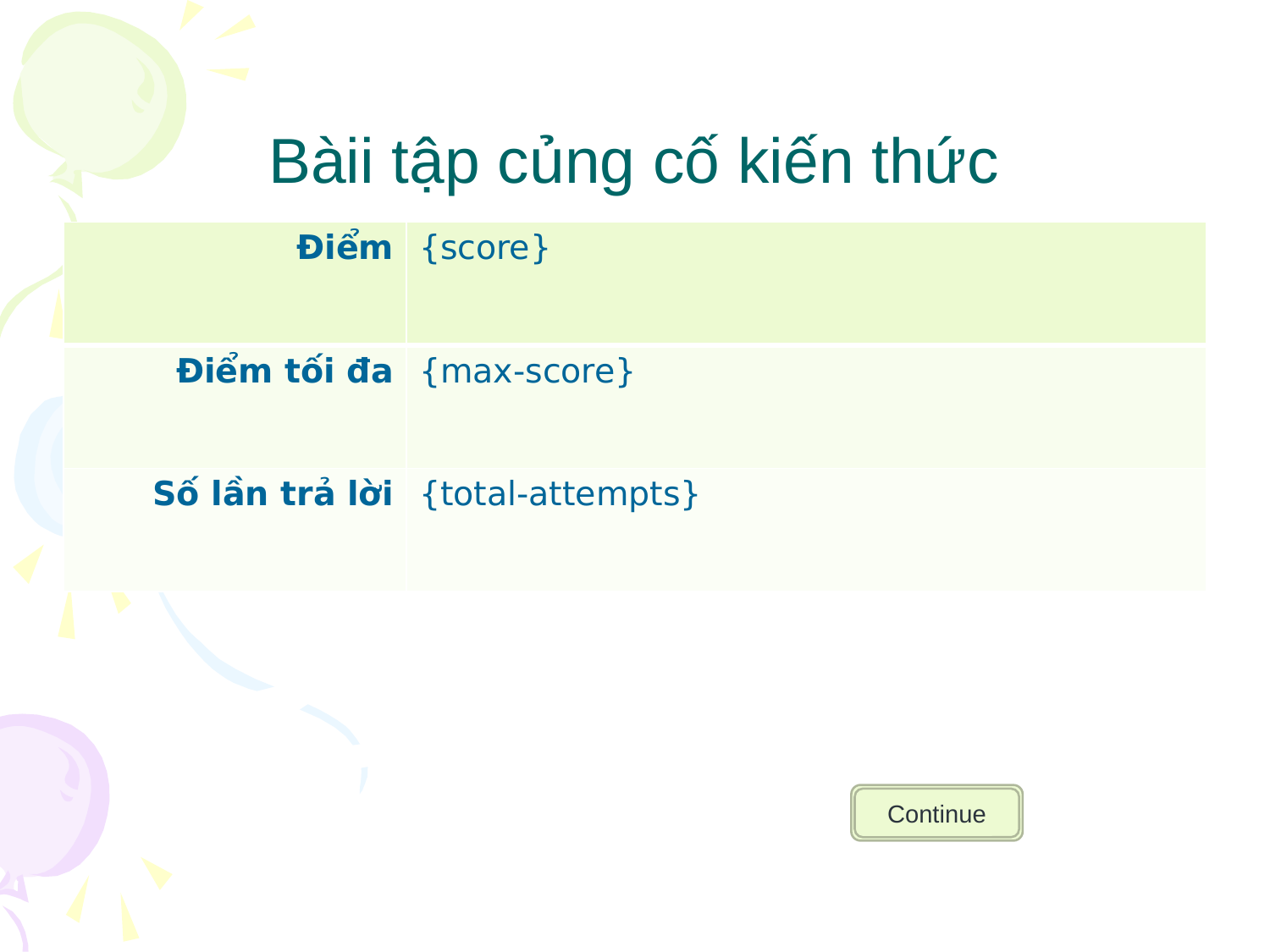

# Bàii tập củng cố kiến thức
| Điểm | {score} |
| --- | --- |
| Điểm tối đa | {max-score} |
| Số lần trả lời | {total-attempts} |

Continue